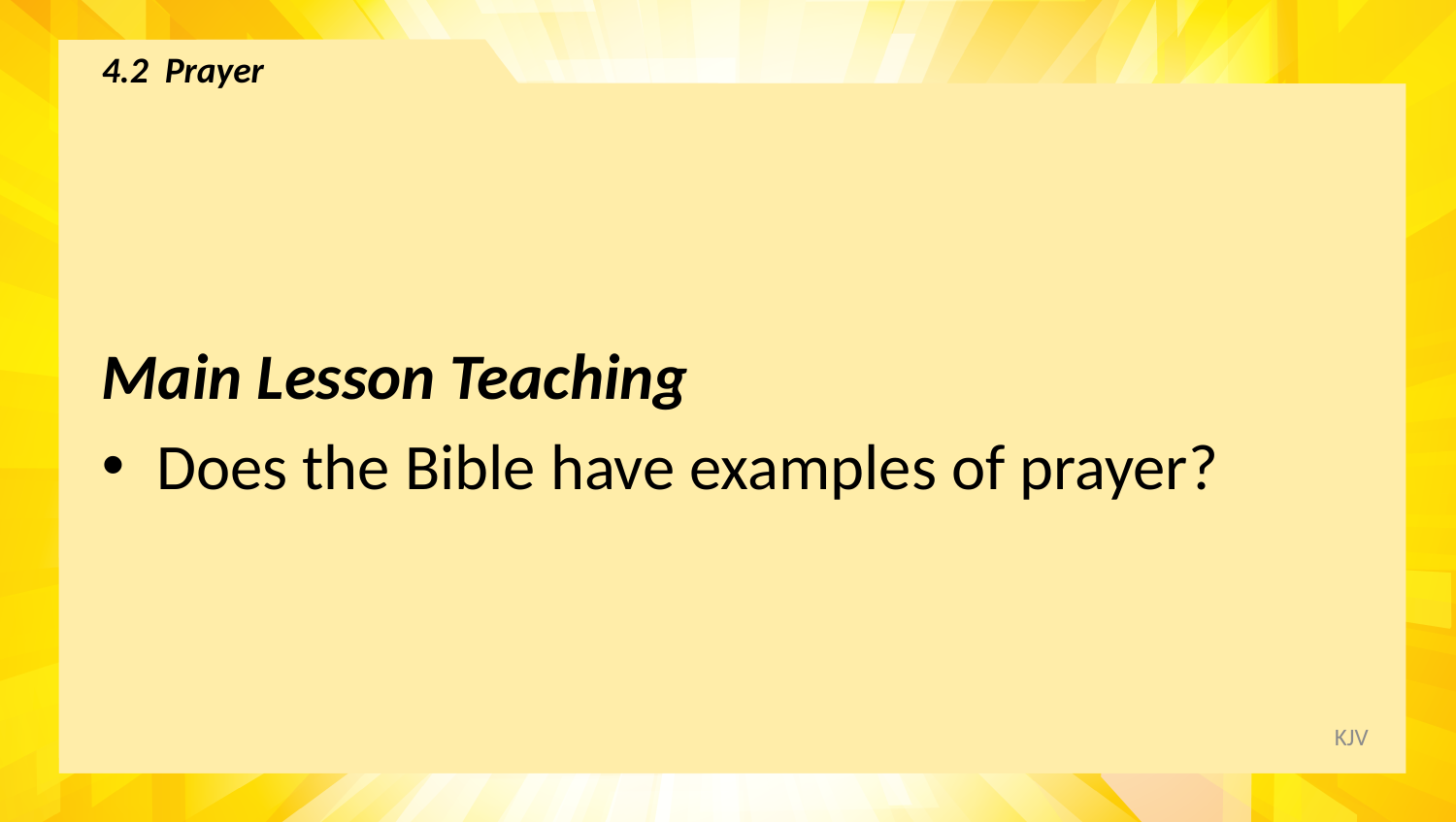

# 4.2  Prayer
Main Lesson Teaching
Does the Bible have examples of prayer?
KJV